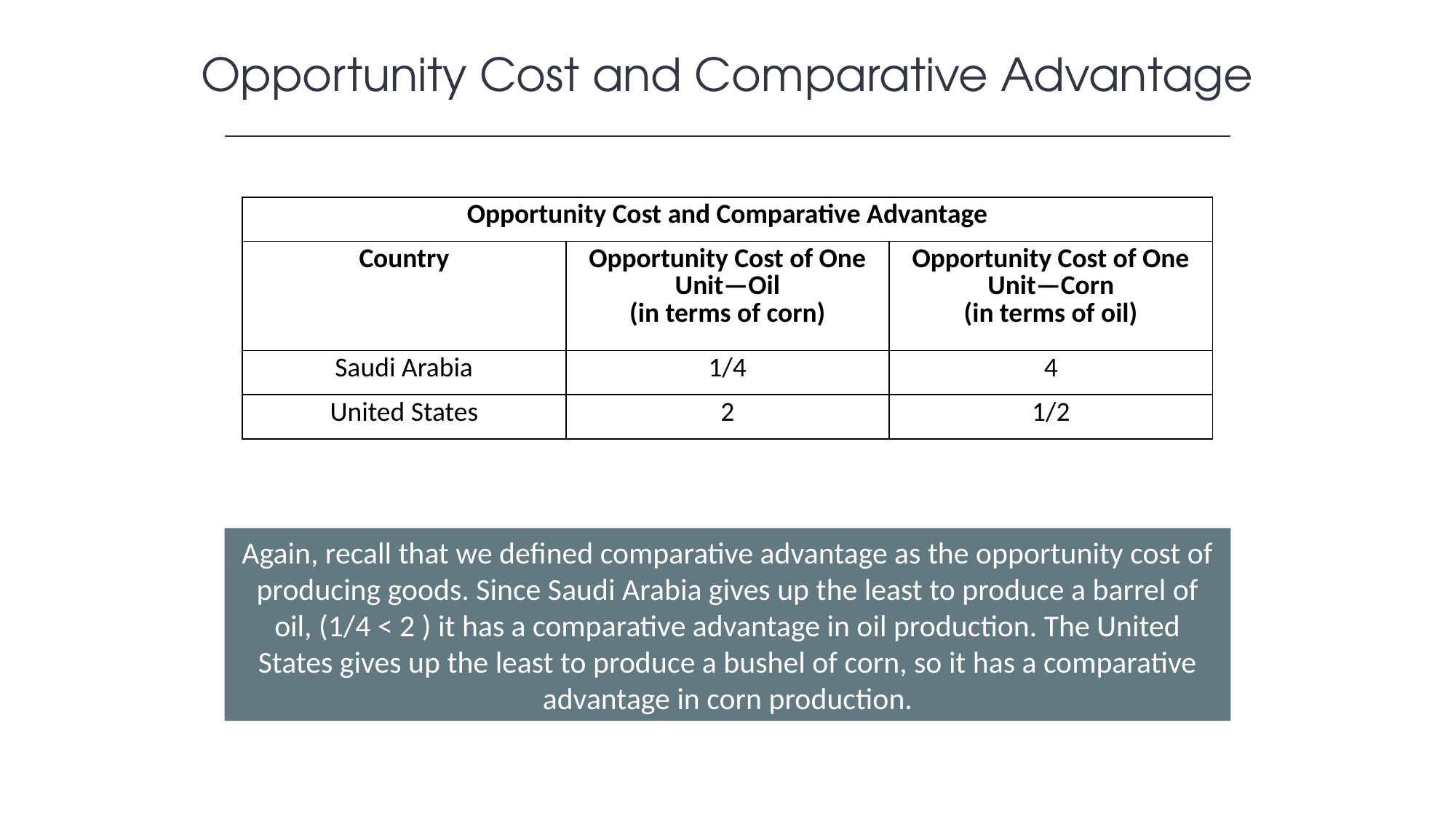

Opportunity Cost and Comparative Advantage
| Opportunity Cost and Comparative Advantage |  |  |
| --- | --- | --- |
| Country | Opportunity Cost of One Unit—Oil (in terms of corn) | Opportunity Cost of One Unit—Corn (in terms of oil) |
| Saudi Arabia | 1/4 | 4 |
| United States | 2 | 1/2 |
Again, recall that we defined comparative advantage as the opportunity cost of producing goods. Since Saudi Arabia gives up the least to produce a barrel of oil, (1/4 < 2 ) it has a comparative advantage in oil production. The United States gives up the least to produce a bushel of corn, so it has a comparative advantage in corn production.